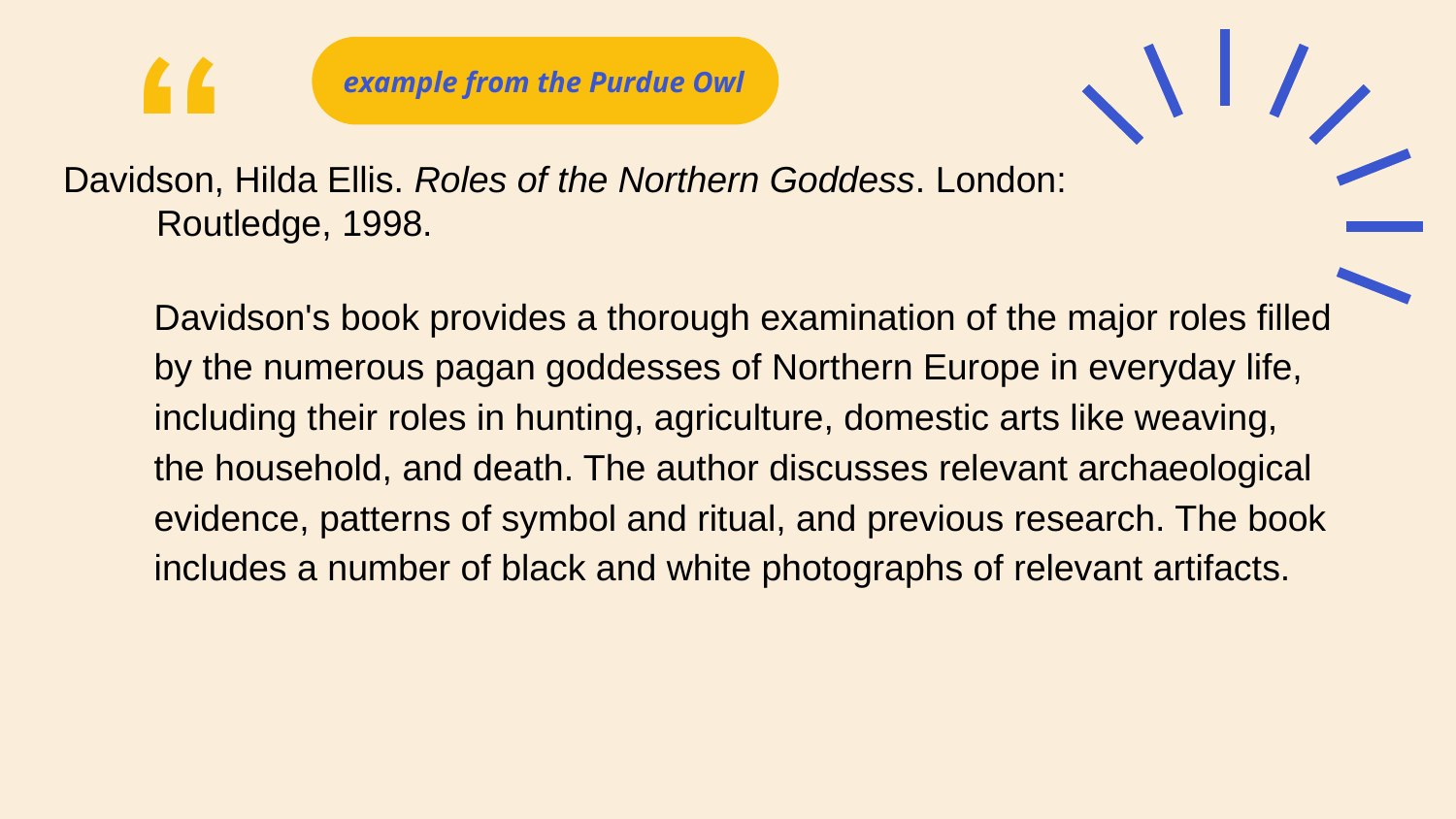

example from the Purdue Owl

Davidson, Hilda Ellis. Roles of the Northern Goddess. London:
  Routledge, 1998.

Davidson's book provides a thorough examination of the major roles filled by the numerous pagan goddesses of Northern Europe in everyday life, including their roles in hunting, agriculture, domestic arts like weaving, the household, and death. The author discusses relevant archaeological evidence, patterns of symbol and ritual, and previous research. The book includes a number of black and white photographs of relevant artifacts.